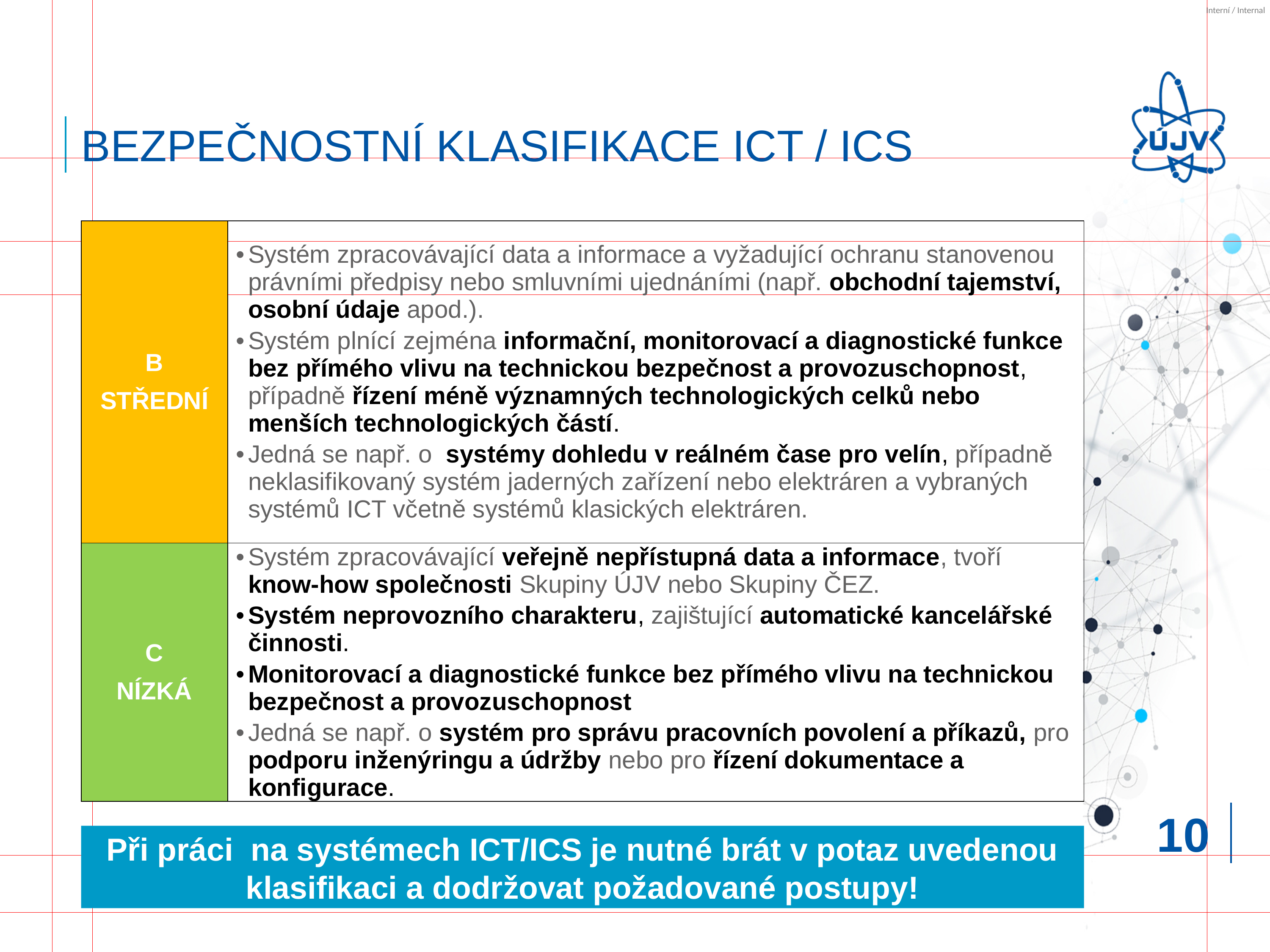

# Bezpečnostní klasifikace ICT / ICS
| B STŘEDNÍ | Systém zpracovávající data a informace a vyžadující ochranu stanovenou právními předpisy nebo smluvními ujednáními (např. obchodní tajemství, osobní údaje apod.). Systém plnící zejména informační, monitorovací a diagnostické funkce bez přímého vlivu na technickou bezpečnost a provozuschopnost, případně řízení méně významných technologických celků nebo menších technologických částí. Jedná se např. o systémy dohledu v reálném čase pro velín, případně neklasifikovaný systém jaderných zařízení nebo elektráren a vybraných systémů ICT včetně systémů klasických elektráren. |
| --- | --- |
| C NÍZKÁ | Systém zpracovávající veřejně nepřístupná data a informace, tvoří know-how společnosti Skupiny ÚJV nebo Skupiny ČEZ. Systém neprovozního charakteru, zajištující automatické kancelářské činnosti. Monitorovací a diagnostické funkce bez přímého vlivu na technickou bezpečnost a provozuschopnost Jedná se např. o systém pro správu pracovních povolení a příkazů, pro podporu inženýringu a údržby nebo pro řízení dokumentace a konfigurace. |
Při práci  na systémech ICT/ICS je nutné brát v potaz uvedenou klasifikaci a dodržovat požadované postupy!
10